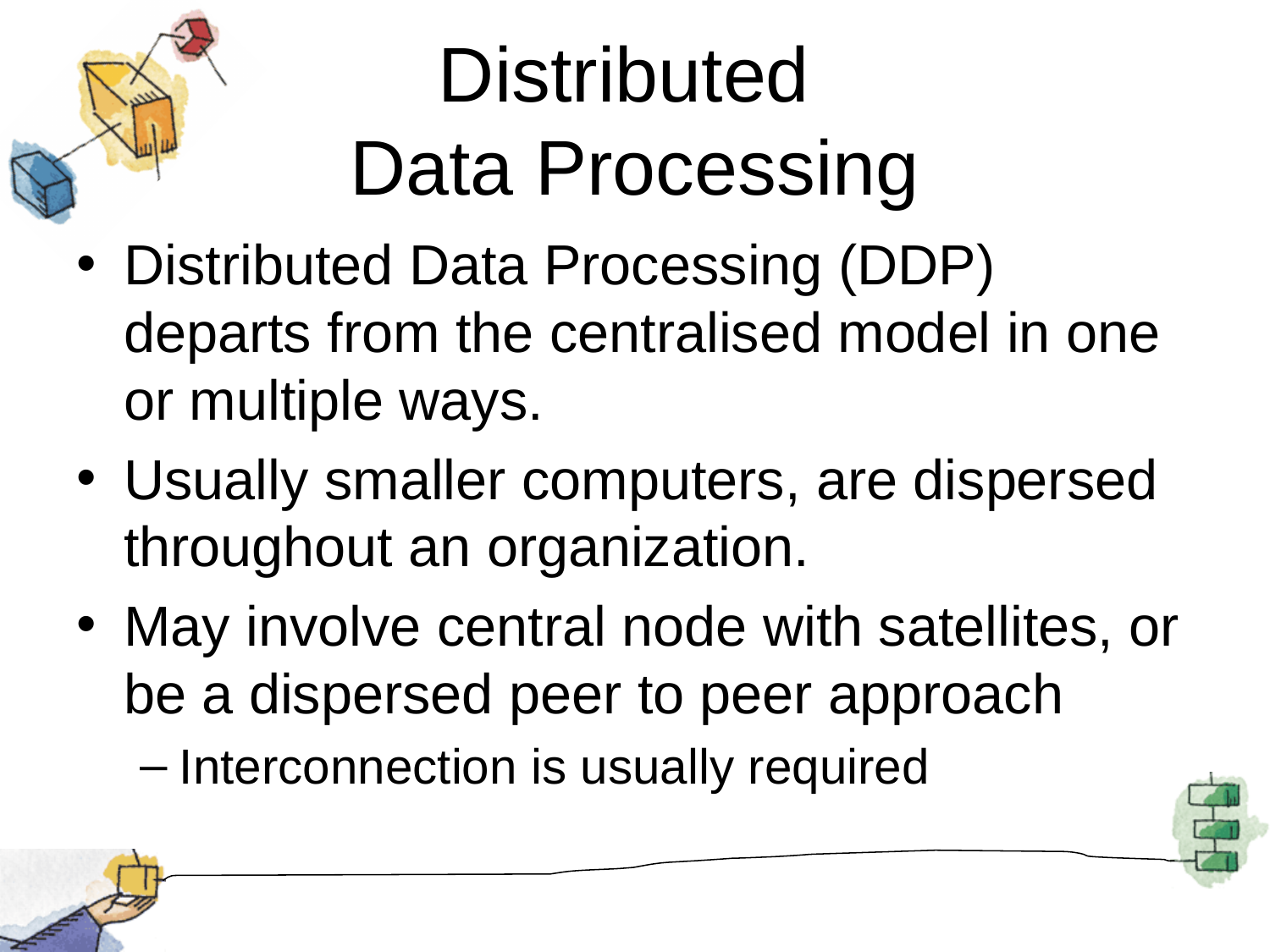

# Distributed Data Processing
Distributed Data Processing (DDP) departs from the centralised model in one or multiple ways.
Usually smaller computers, are dispersed throughout an organization.
May involve central node with satellites, or be a dispersed peer to peer approach
Interconnection is usually required